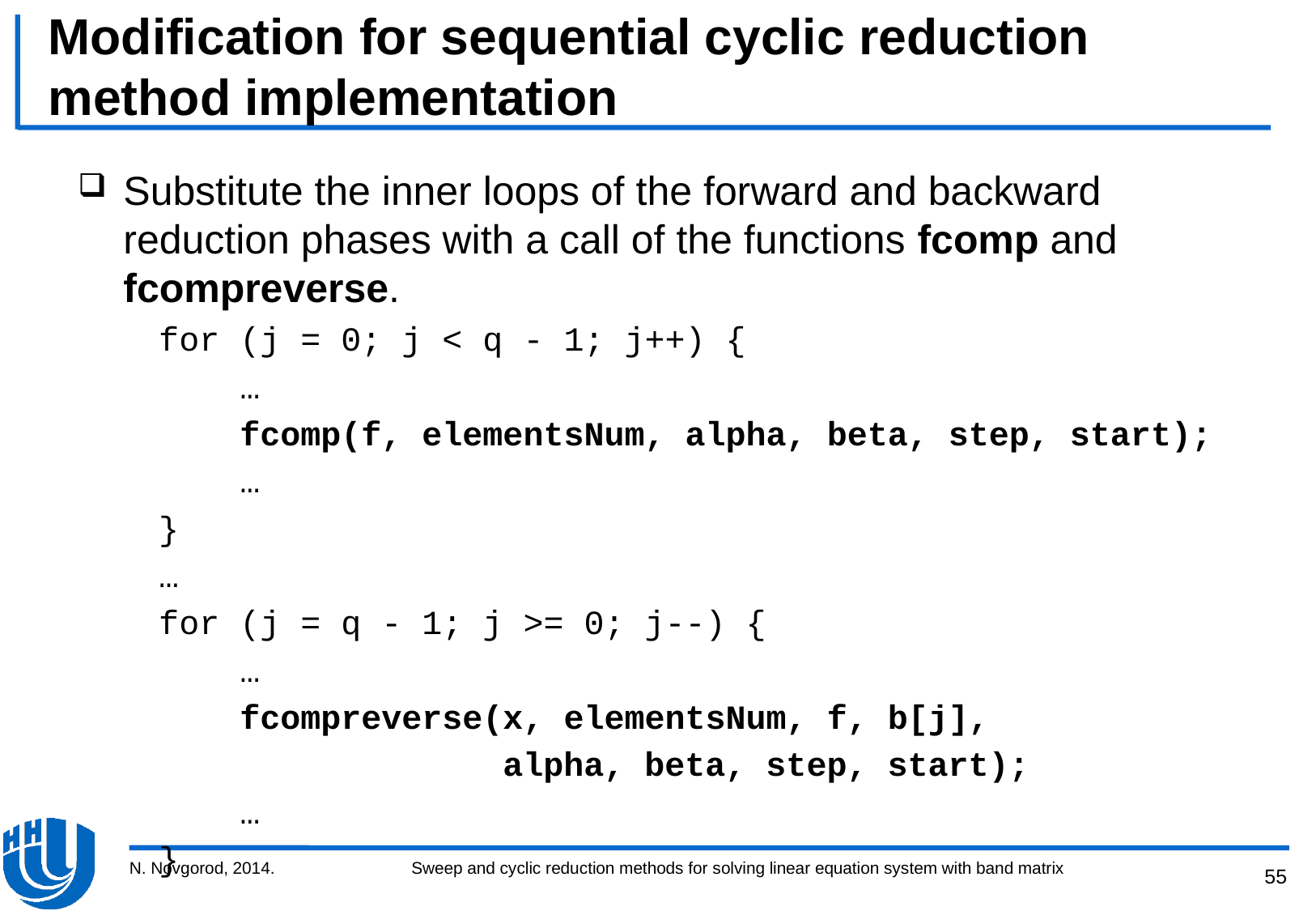

# Modification for sequential cyclic reduction method implementation
Substitute the inner loops of the forward and backward reduction phases with a call of the functions fcomp and fcompreverse.
    for (j = 0; j < q - 1; j++) {
        …
        fcomp(f, elementsNum, alpha, beta, step, start);
        …
    }
    …
    for (j = q - 1; j >= 0; j--) {
        …
        fcompreverse(x, elementsNum, f, b[j],
                     alpha, beta, step, start);
        …
    }

N. Novgorod, 2014.
Sweep and cyclic reduction methods for solving linear equation system with band matrix